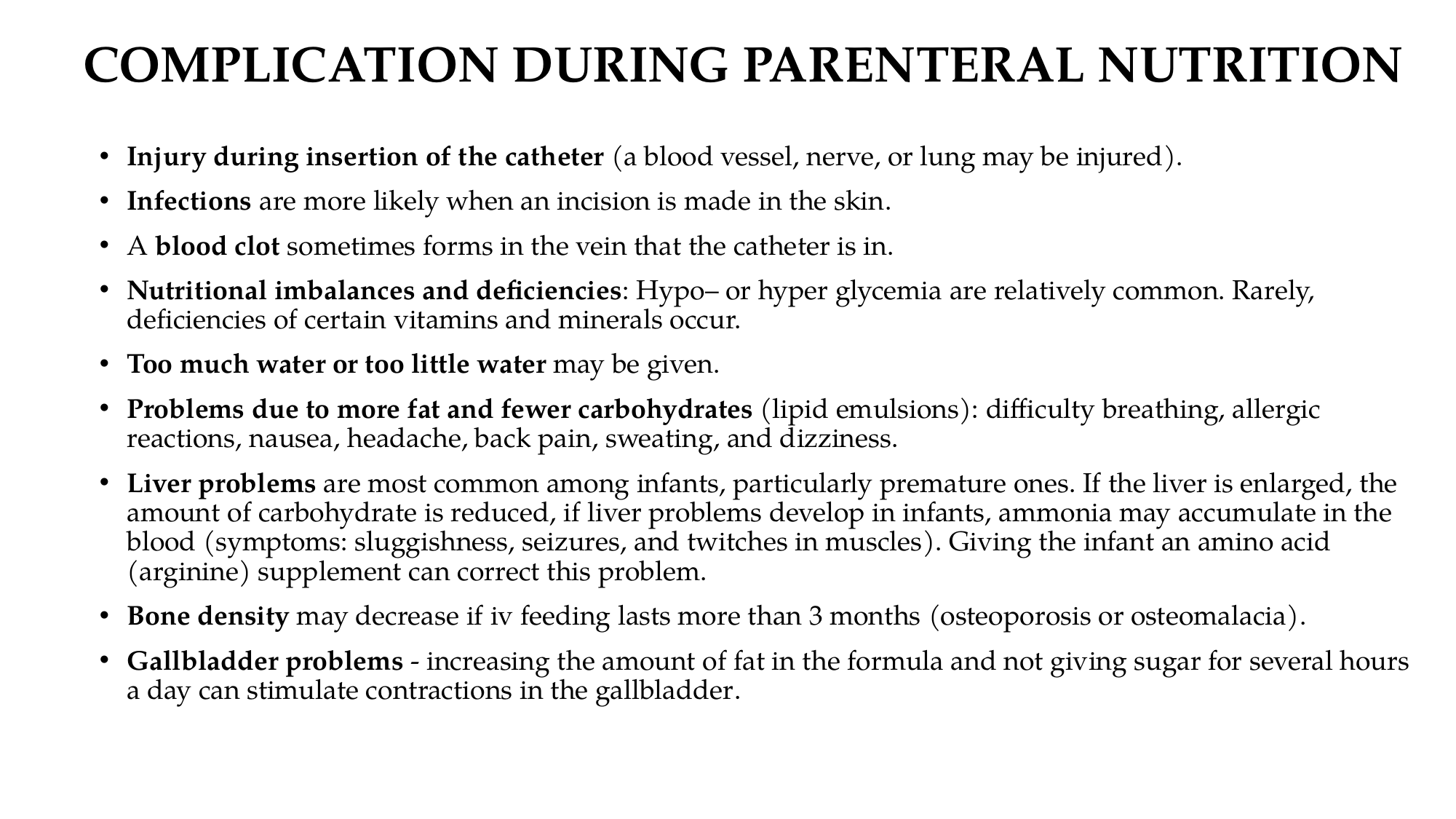

# COMPLICATION DURING PARENTERAL NUTRITION
Injury during insertion of the catheter (a blood vessel, nerve, or lung may be injured).
Infections are more likely when an incision is made in the skin.
A blood clot sometimes forms in the vein that the catheter is in.
Nutritional imbalances and deficiencies: Hypo– or hyper glycemia are relatively common. Rarely, deficiencies of certain vitamins and minerals occur.
Too much water or too little water may be given.
Problems due to more fat and fewer carbohydrates (lipid emulsions): difficulty breathing, allergic reactions, nausea, headache, back pain, sweating, and dizziness.
Liver problems are most common among infants, particularly premature ones. If the liver is enlarged, the amount of carbohydrate is reduced, if liver problems develop in infants, ammonia may accumulate in the blood (symptoms: sluggishness, seizures, and twitches in muscles). Giving the infant an amino acid (arginine) supplement can correct this problem.
Bone density may decrease if iv feeding lasts more than 3 months (osteoporosis or osteomalacia).
Gallbladder problems - increasing the amount of fat in the formula and not giving sugar for several hours a day can stimulate contractions in the gallbladder.